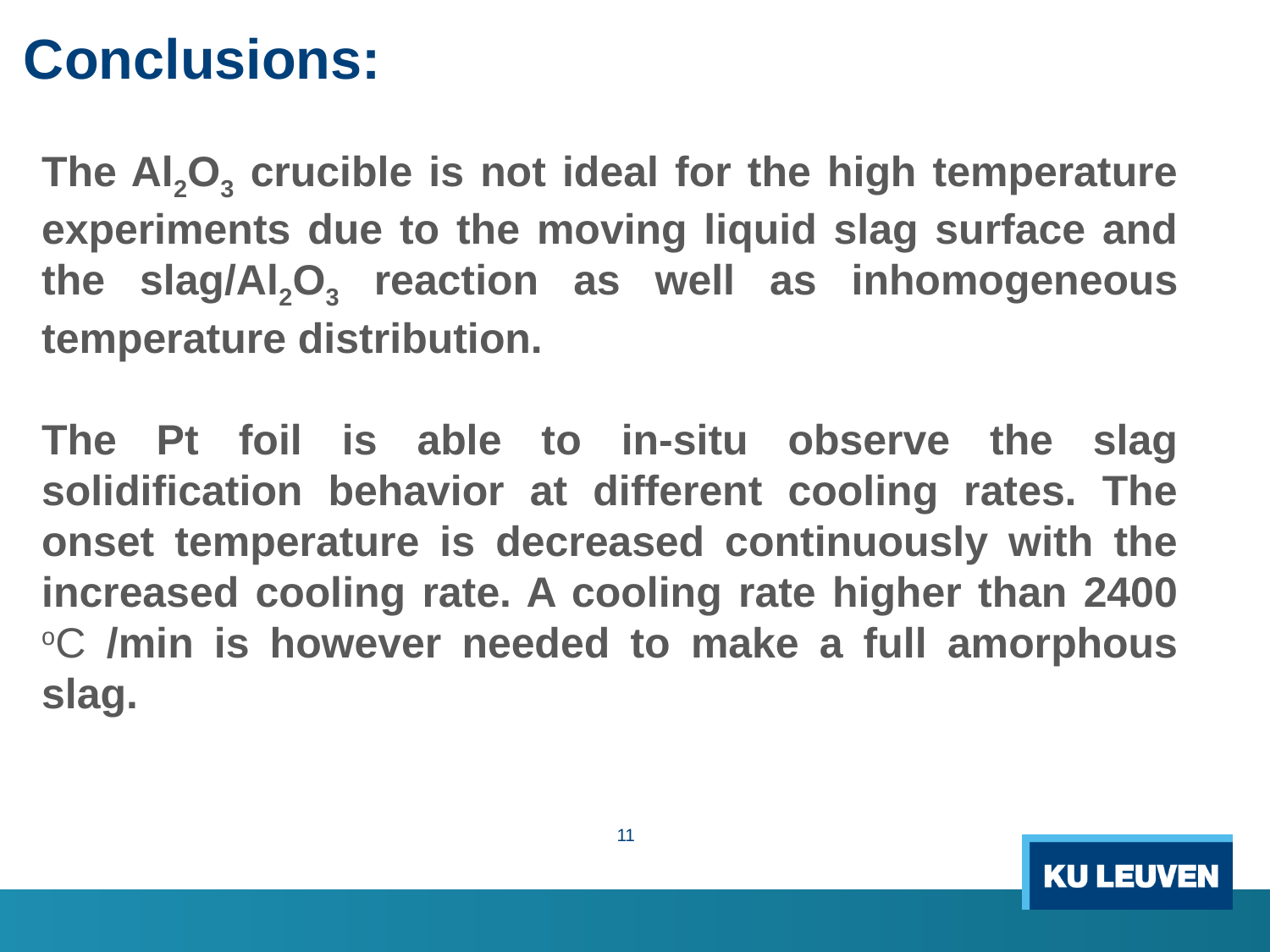

Conclusions:
The Al2O3 crucible is not ideal for the high temperature experiments due to the moving liquid slag surface and the slag/Al2O3 reaction as well as inhomogeneous temperature distribution.

The Pt foil is able to in-situ observe the slag solidification behavior at different cooling rates. The onset temperature is decreased continuously with the increased cooling rate. A cooling rate higher than 2400 oC /min is however needed to make a full amorphous slag.
11